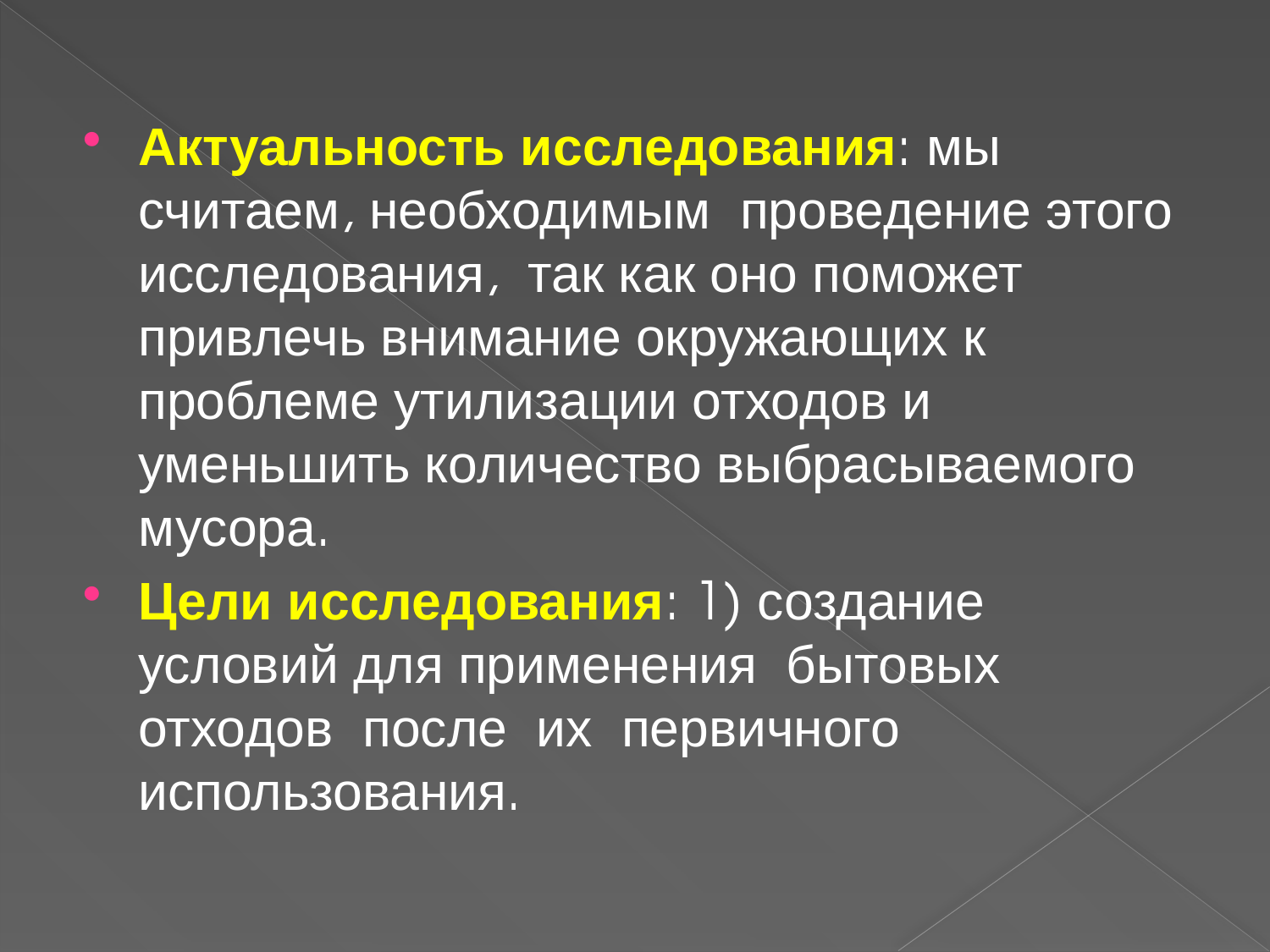

Актуальность исследования: мы считаем, необходимым  проведение этого исследования,  так как оно поможет привлечь внимание окружающих к проблеме утилизации отходов и уменьшить количество выбрасываемого мусора.
Цели исследования: 1) создание условий для применения  бытовых отходов  после  их  первичного  использования.